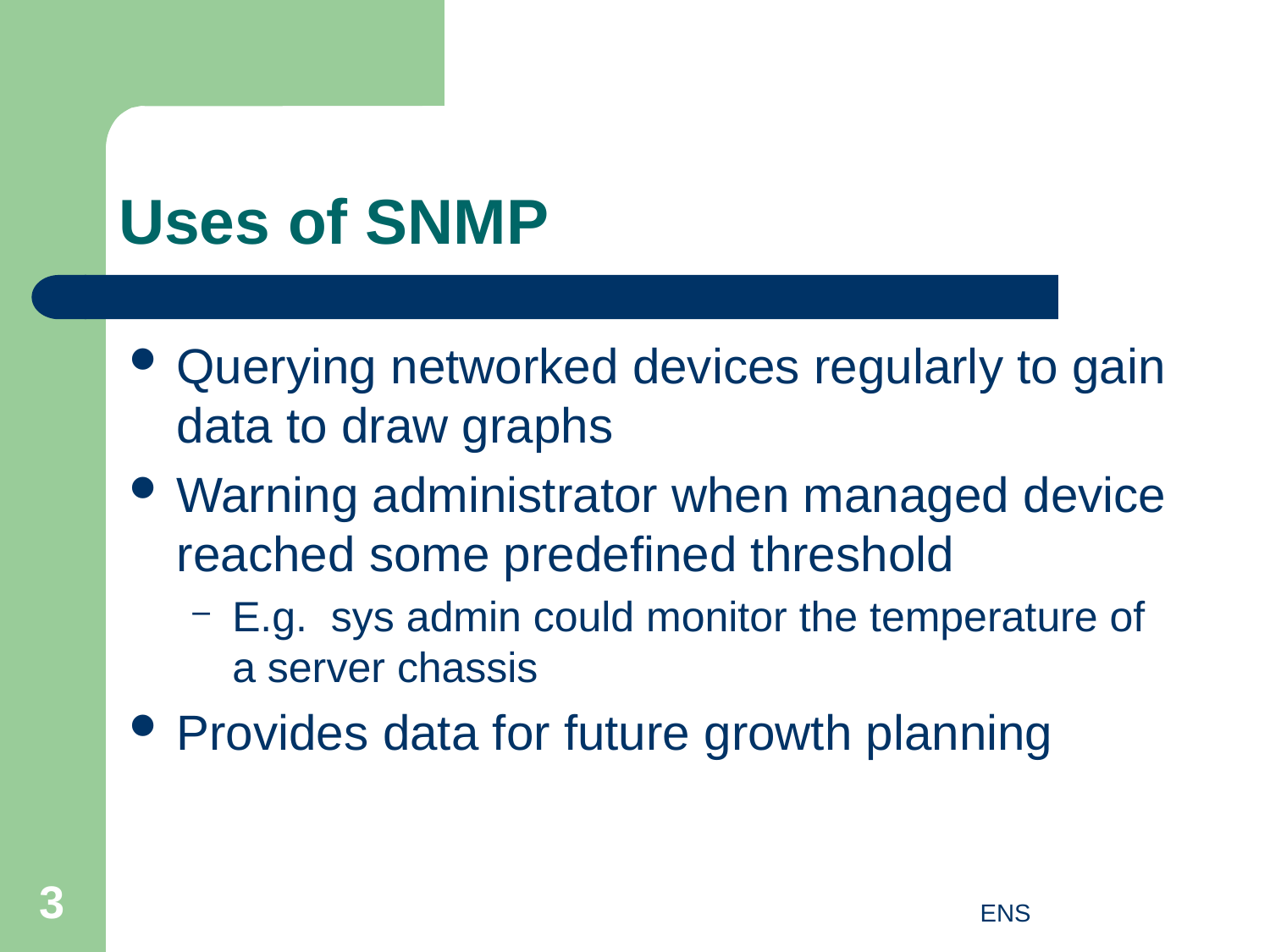

# Uses of SNMP
Querying networked devices regularly to gain data to draw graphs
Warning administrator when managed device reached some predefined threshold
E.g.  sys admin could monitor the temperature of a server chassis
Provides data for future growth planning
3
ENS